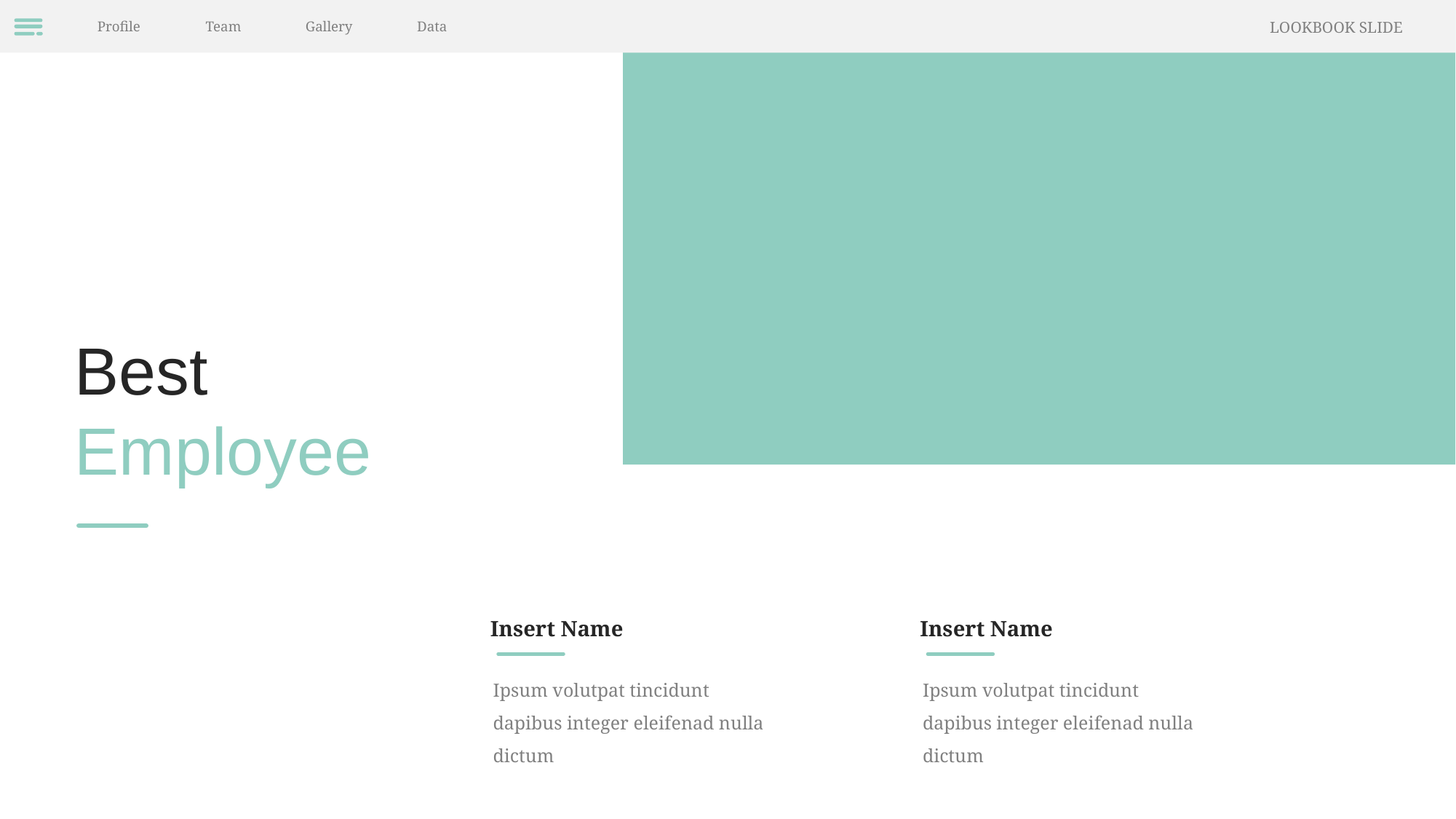

Profile
Team
Gallery
Data
LOOKBOOK SLIDE

Best
Employee
Insert Name
Insert Name
Ipsum volutpat tincidunt dapibus integer eleifenad nulla dictum
Ipsum volutpat tincidunt dapibus integer eleifenad nulla dictum